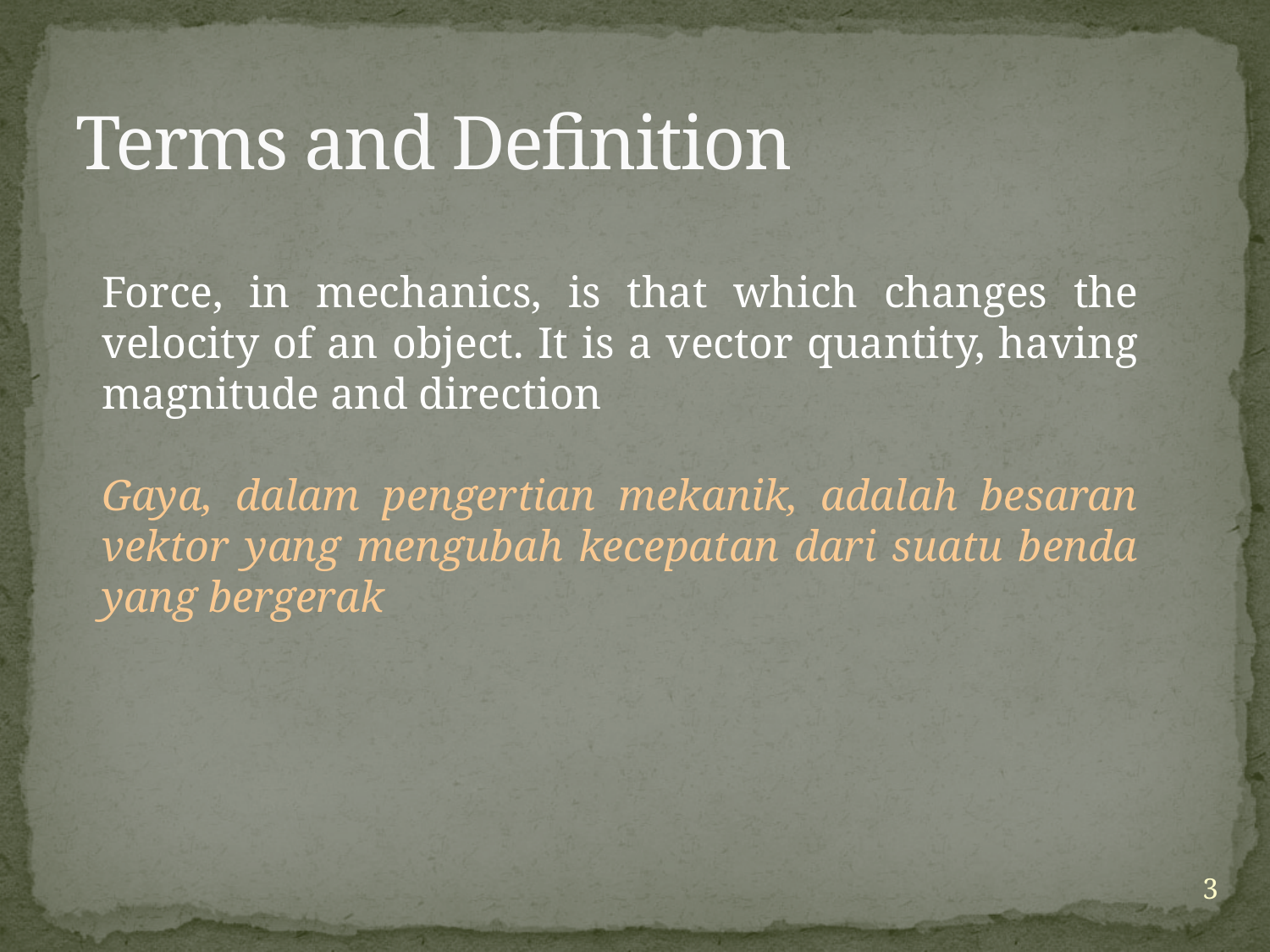

# Terms and Definition

Force, in mechanics, is that which changes the velocity of an object. It is a vector quantity, having magnitude and direction

Gaya, dalam pengertian mekanik, adalah besaran vektor yang mengubah kecepatan dari suatu benda yang bergerak

3